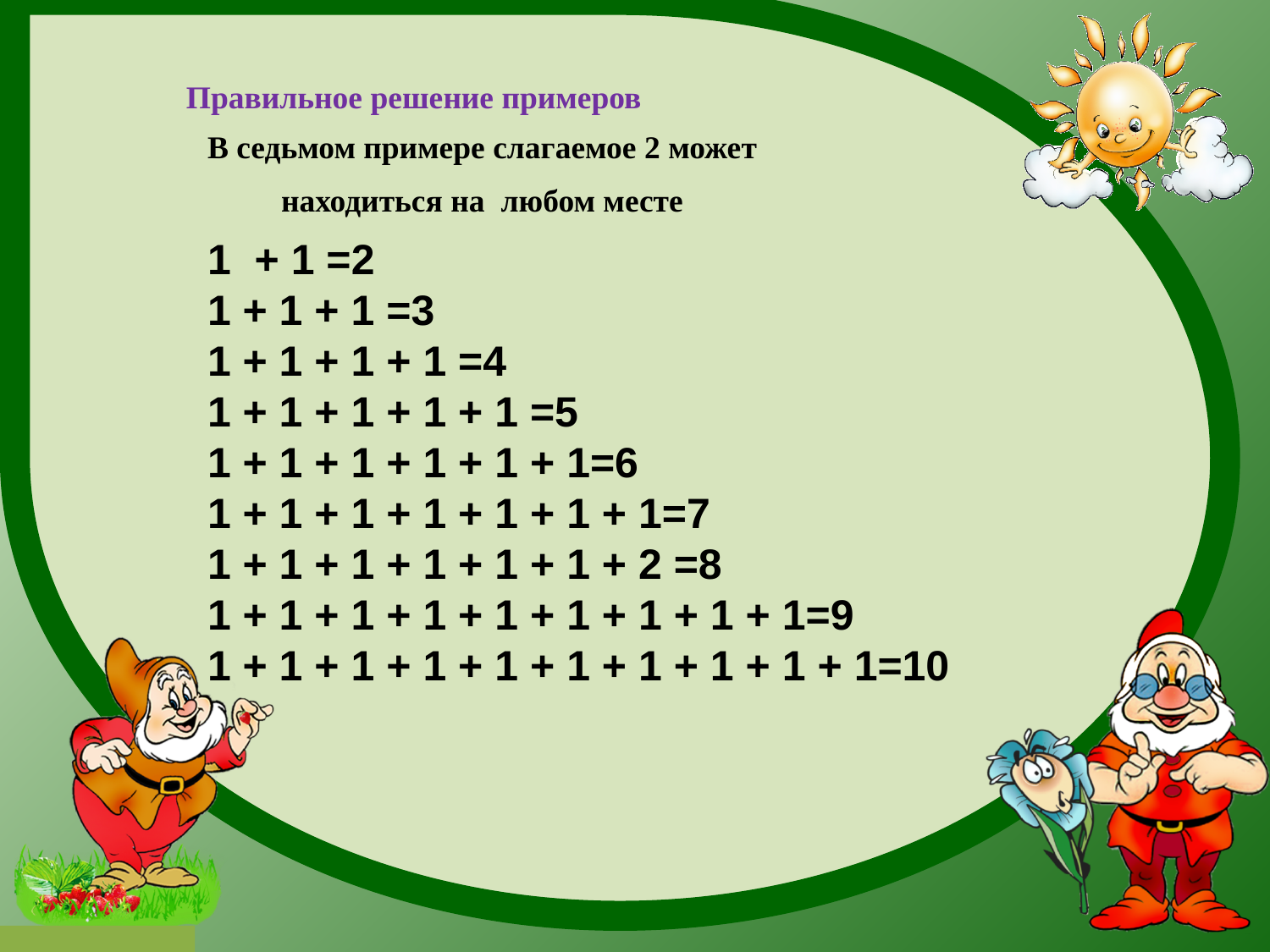

Правильное решение примеров
В седьмом примере слагаемое 2 может находиться на  любом месте
1  + 1 =2
1 + 1 + 1 =3
1 + 1 + 1 + 1 =4
1 + 1 + 1 + 1 + 1 =5
1 + 1 + 1 + 1 + 1 + 1=6
1 + 1 + 1 + 1 + 1 + 1 + 1=7
1 + 1 + 1 + 1 + 1 + 1 + 2 =8
1 + 1 + 1 + 1 + 1 + 1 + 1 + 1 + 1=9
1 + 1 + 1 + 1 + 1 + 1 + 1 + 1 + 1 + 1=10